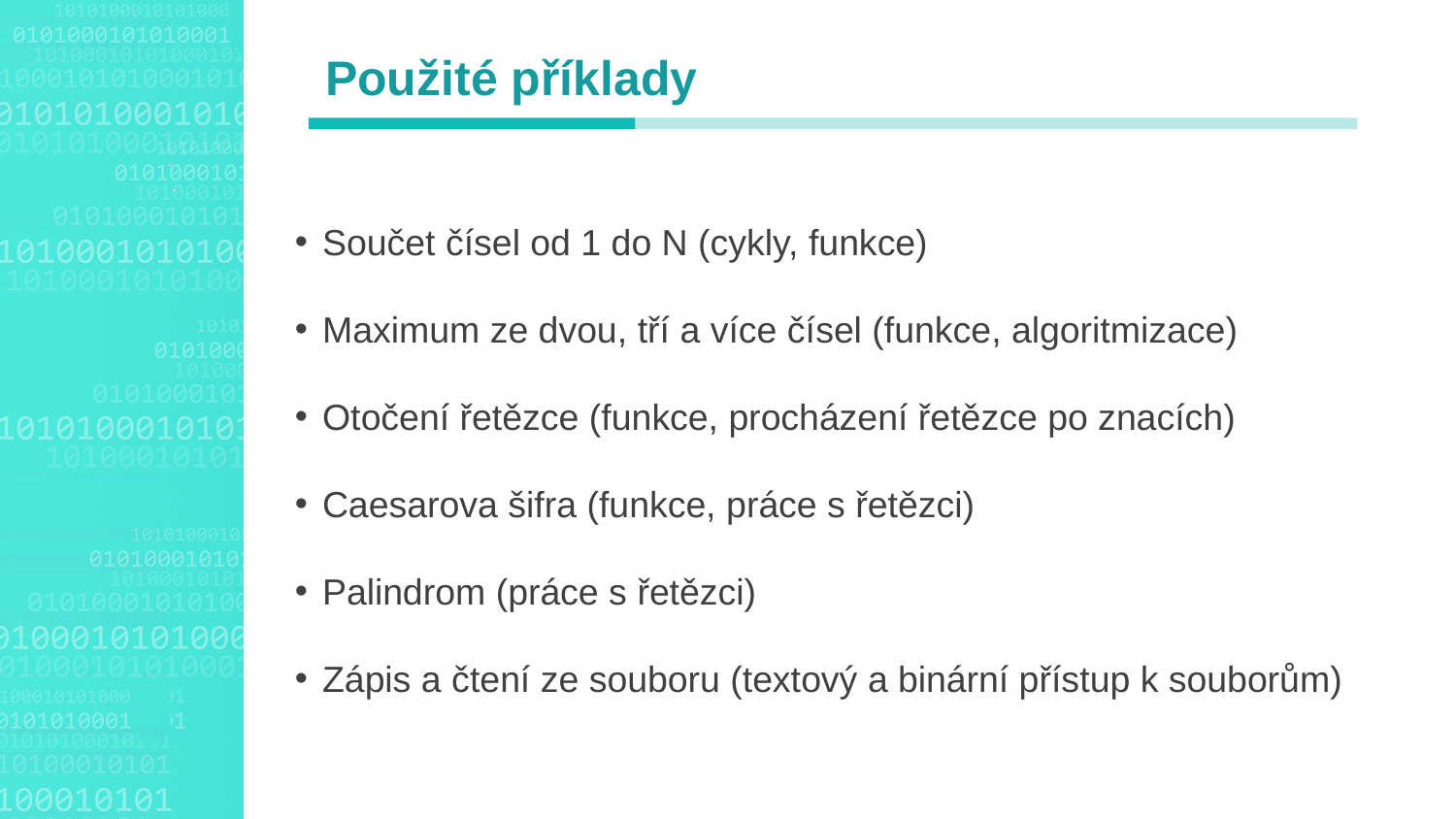

Použité příklady

Součet čísel od 1 do N (cykly, funkce)

Maximum ze dvou, tří a více čísel (funkce, algoritmizace)

Otočení řetězce (funkce, procházení řetězce po znacích)

Caesarova šifra (funkce, práce s řetězci)

Palindrom (práce s řetězci)

Zápis a čtení ze souboru (textový a binární přístup k souborům)

Agenda Style